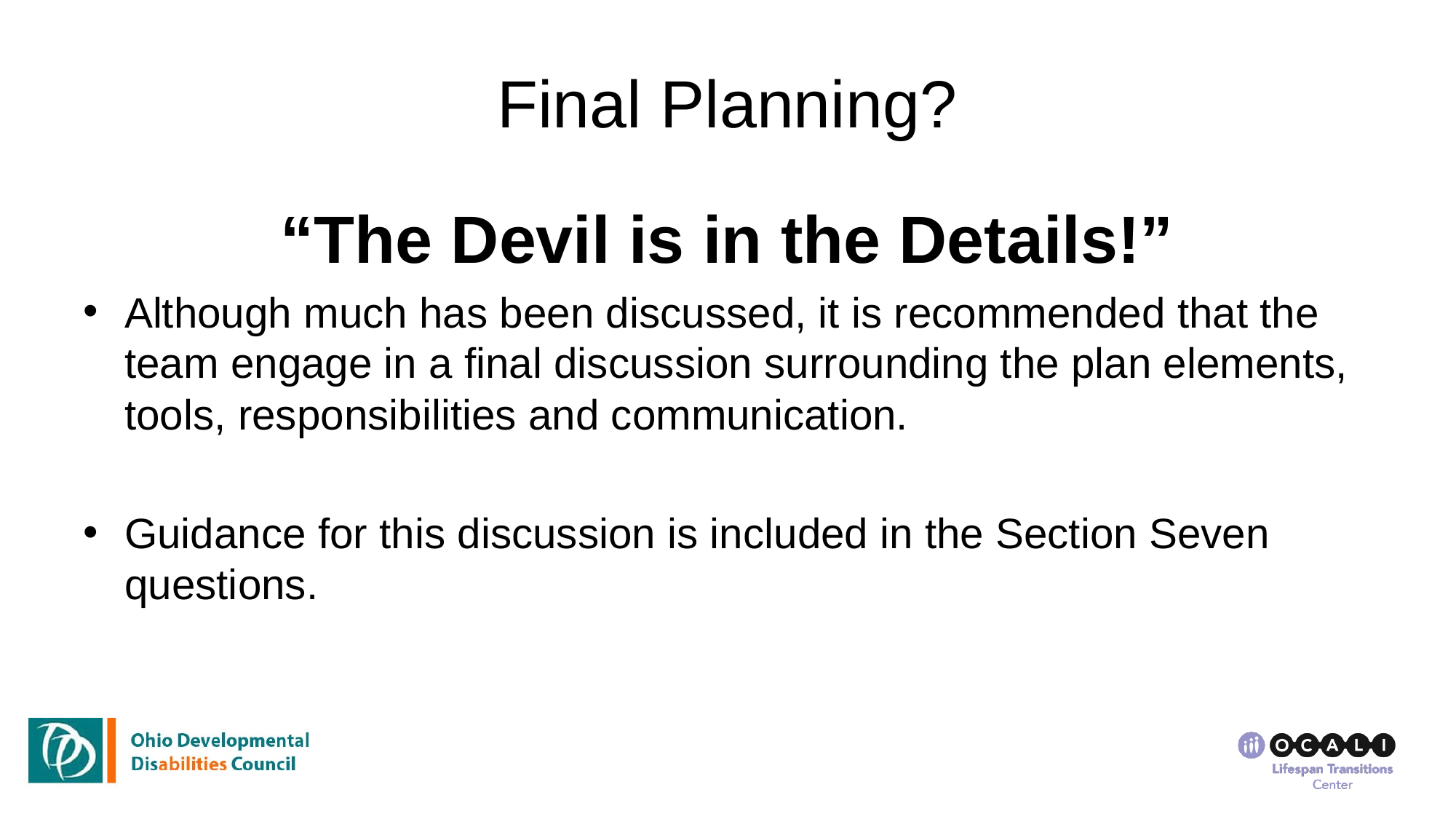

# Final Planning?
“The Devil is in the Details!”
Although much has been discussed, it is recommended that the team engage in a final discussion surrounding the plan elements, tools, responsibilities and communication.

Guidance for this discussion is included in the Section Seven questions.